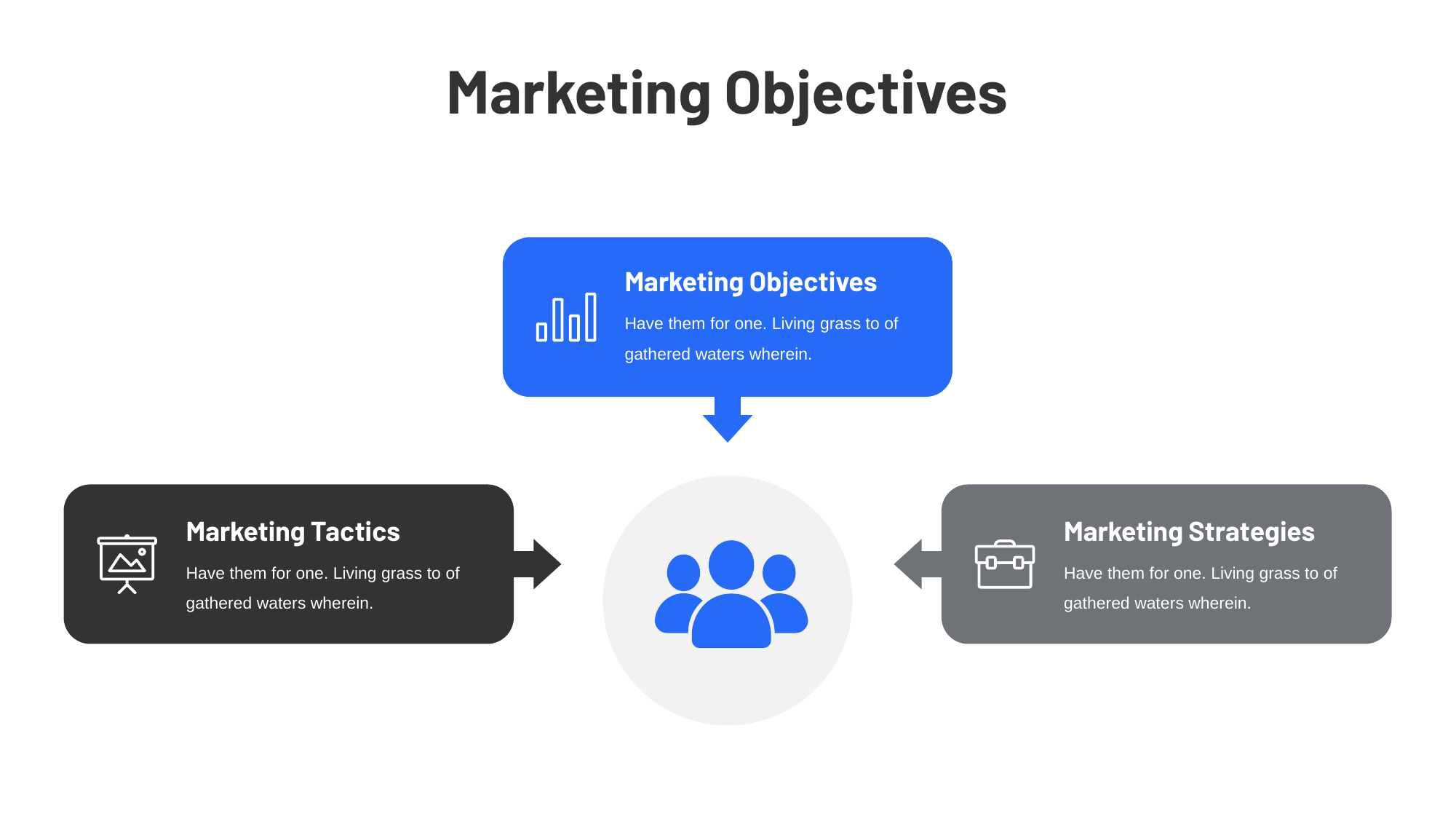

Marketing Objectives

Marketing Objectives

Have them for one. Living grass to of gathered waters wherein.

Marketing Tactics
Marketing Strategies

Have them for one. Living grass to of gathered waters wherein.
Have them for one. Living grass to of gathered waters wherein.